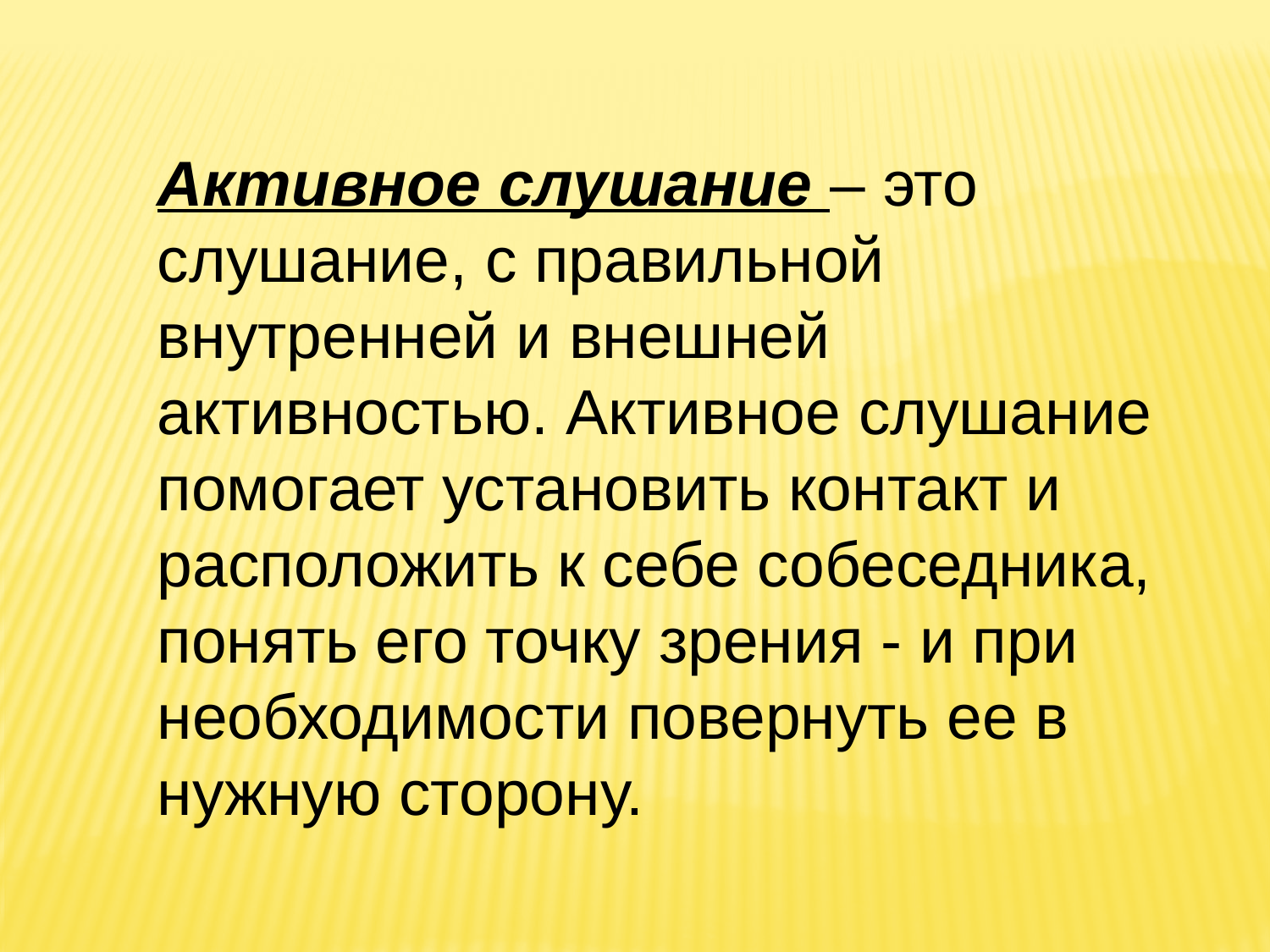

Активное слушание – это слушание, с правильной внутренней и внешней активностью. Активное слушание помогает установить контакт и расположить к себе собеседника, понять его точку зрения - и при необходимости повернуть ее в нужную сторону.